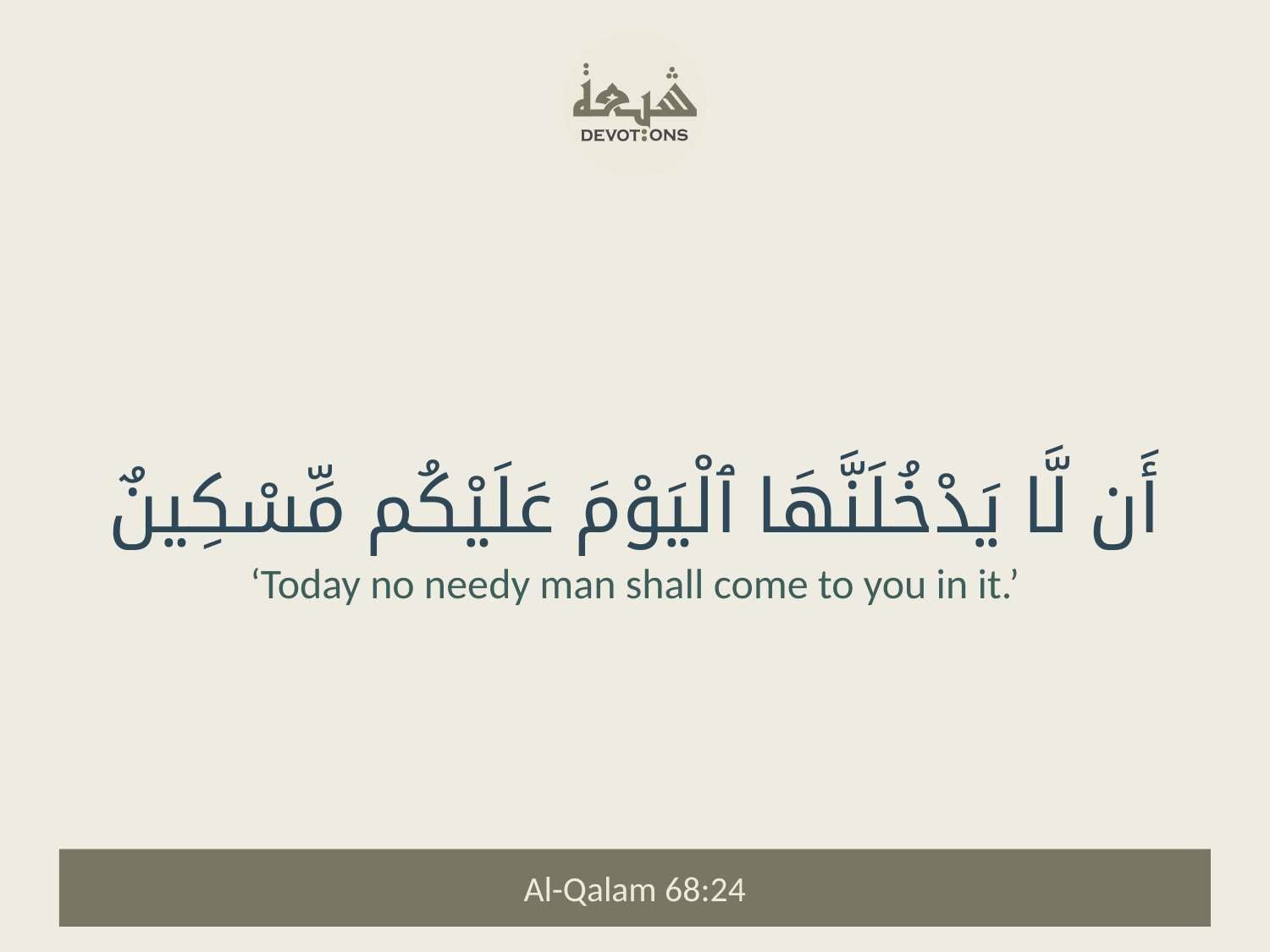

أَن لَّا يَدْخُلَنَّهَا ٱلْيَوْمَ عَلَيْكُم مِّسْكِينٌ
‘Today no needy man shall come to you in it.’
Al-Qalam 68:24